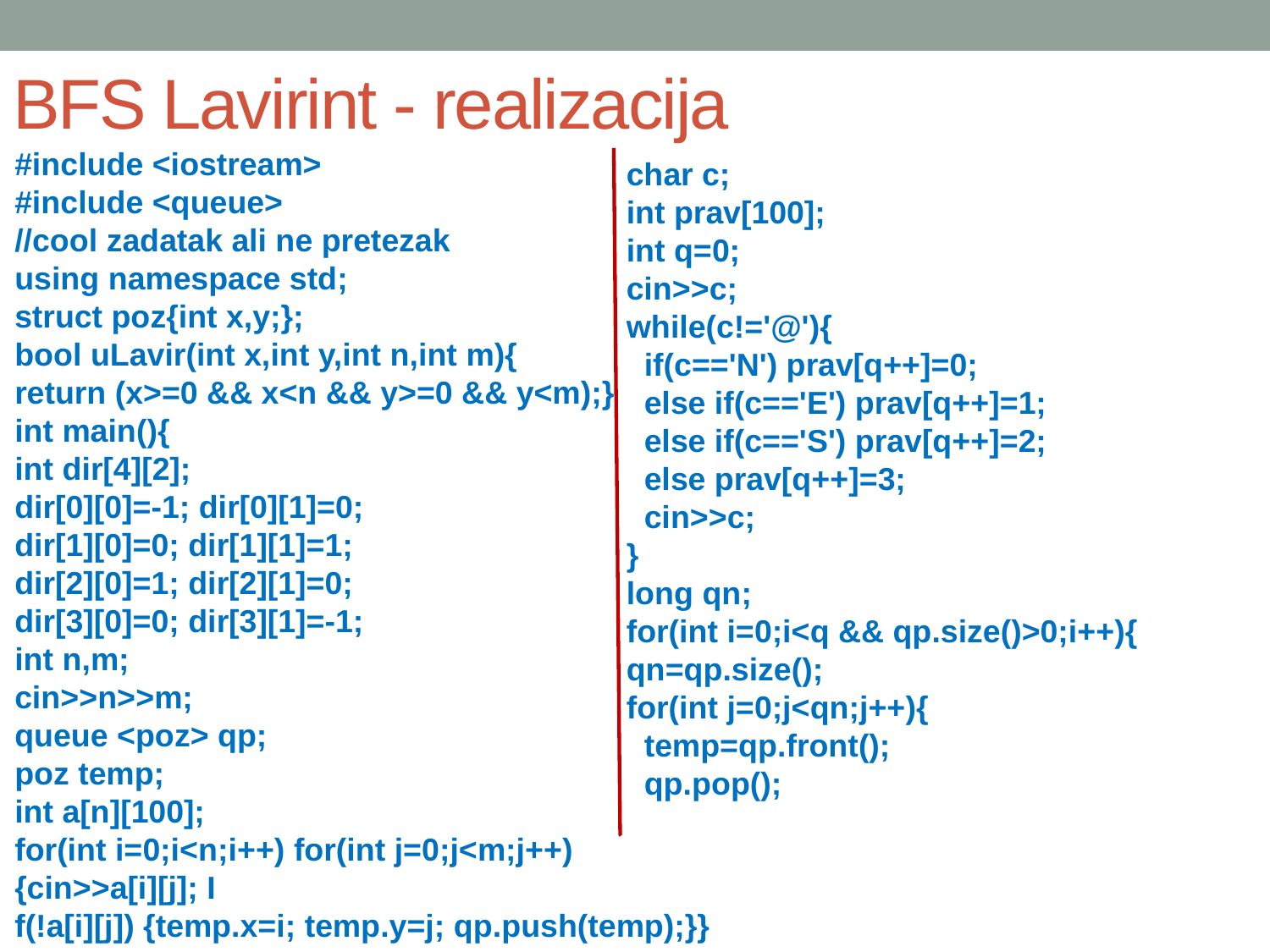

# BFS Lavirint - realizacija
#include <iostream>
#include <queue>
//cool zadatak ali ne pretezak
using namespace std;
struct poz{int x,y;};
bool uLavir(int x,int y,int n,int m){
return (x>=0 && x<n && y>=0 && y<m);}
int main(){
int dir[4][2];
dir[0][0]=-1; dir[0][1]=0;
dir[1][0]=0; dir[1][1]=1;
dir[2][0]=1; dir[2][1]=0;
dir[3][0]=0; dir[3][1]=-1;
int n,m;
cin>>n>>m;
queue <poz> qp;
poz temp;
int a[n][100];
for(int i=0;i<n;i++) for(int j=0;j<m;j++)
{cin>>a[i][j]; I
f(!a[i][j]) {temp.x=i; temp.y=j; qp.push(temp);}}
char c;
int prav[100];
int q=0;
cin>>c;
while(c!='@'){
  if(c=='N') prav[q++]=0;
  else if(c=='E') prav[q++]=1;
  else if(c=='S') prav[q++]=2;
  else prav[q++]=3;
  cin>>c;
}
long qn;
for(int i=0;i<q && qp.size()>0;i++){
qn=qp.size();
for(int j=0;j<qn;j++){
  temp=qp.front();
  qp.pop();